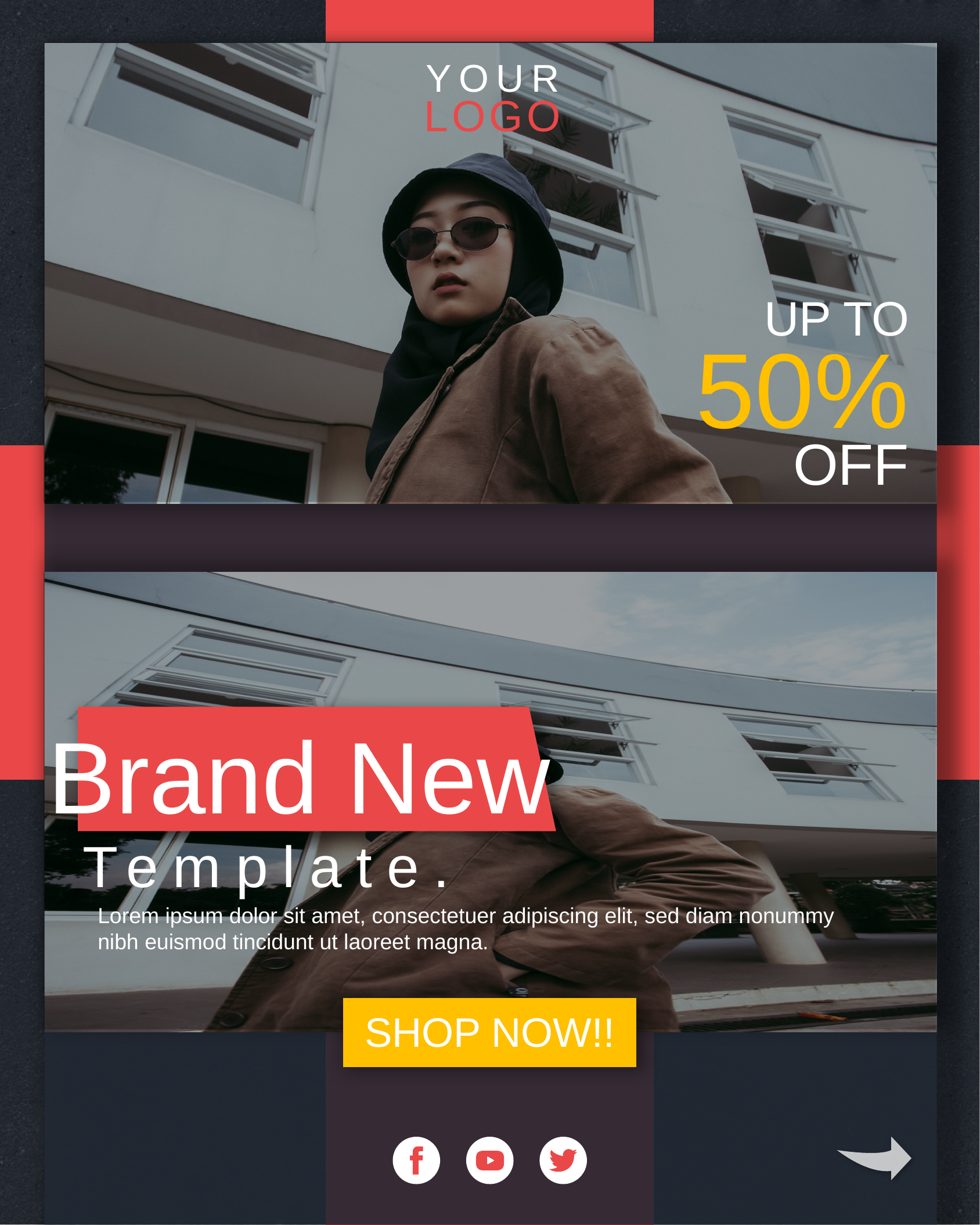

YOUR
LOGO
UP TO
50%
OFF

Brand New
Template.
Lorem ipsum dolor sit amet, consectetuer adipiscing elit, sed diam nonummy nibh euismod tincidunt ut laoreet magna.

SHOP NOW!!